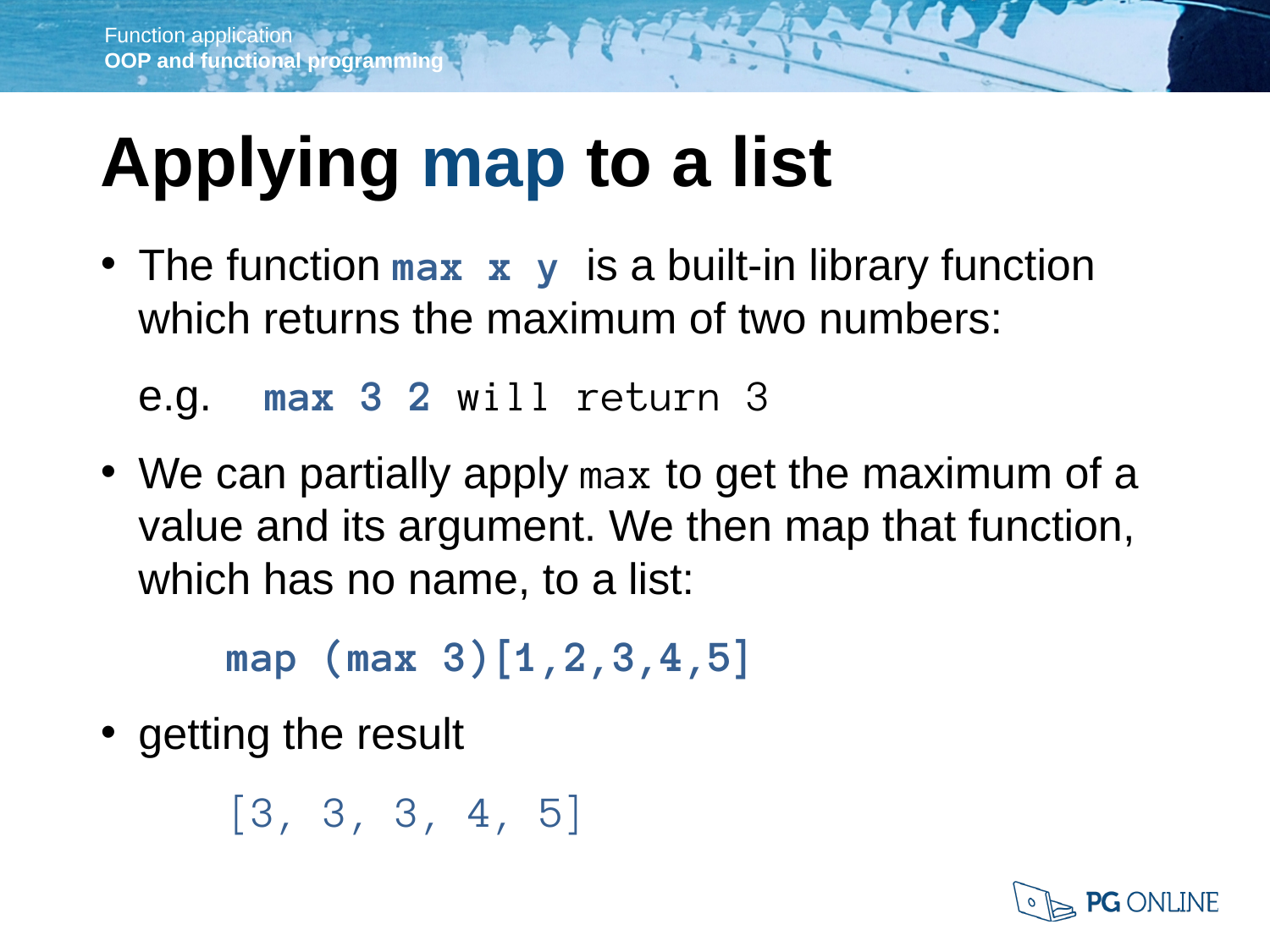

Applying map to a list
The function max x y is a built-in library function which returns the maximum of two numbers:
e.g.	max 3 2 will return 3
We can partially apply max to get the maximum of a value and its argument. We then map that function, which has no name, to a list:
	map (max 3)[1,2,3,4,5]
getting the result
	[3, 3, 3, 4, 5]